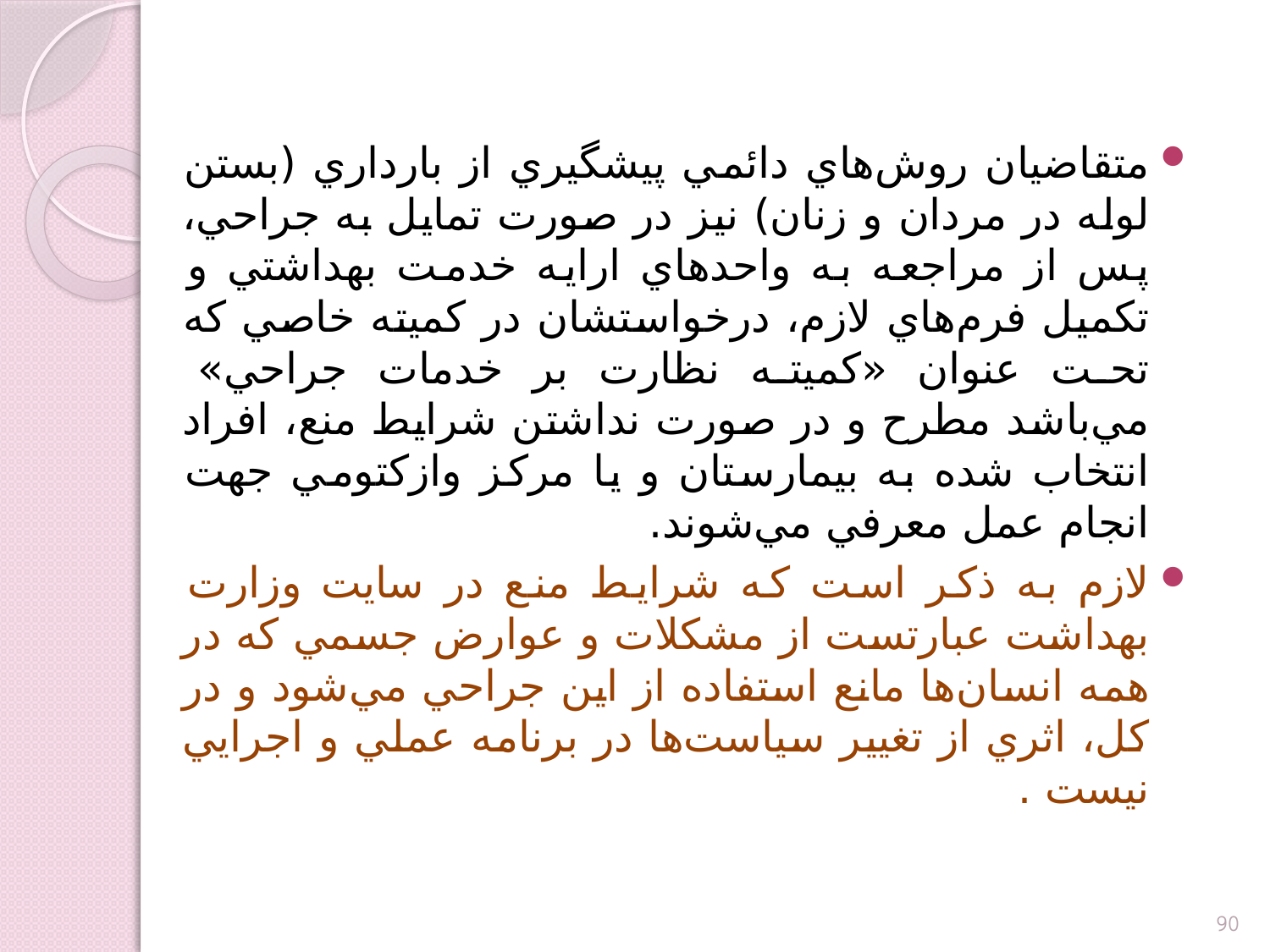

متقاضيان روش‌هاي دائمي پيشگيري از بارداري (بستن لوله در مردان و زنان) نيز در صورت تمايل به جراحي، پس از مراجعه به واحدهاي ارايه خدمت بهداشتي و تكميل فرم‌هاي لازم، درخواستشان در كميته خاصي كه تحت عنوان «كميته نظارت بر خدمات جراحي» مي‌باشد مطرح و در صورت نداشتن شرايط منع، افراد انتخاب شده به بيمارستان و يا مركز وازكتومي جهت انجام عمل معرفي مي‌شوند.
لازم به ذكر است كه شرايط منع در سايت وزارت بهداشت عبارتست از مشكلات و عوارض جسمي كه در همه انسان‌ها مانع استفاده از اين جراحي مي‌شود و در كل، اثري از تغيير سياست‌ها در برنامه عملي و اجرايي نيست .
90